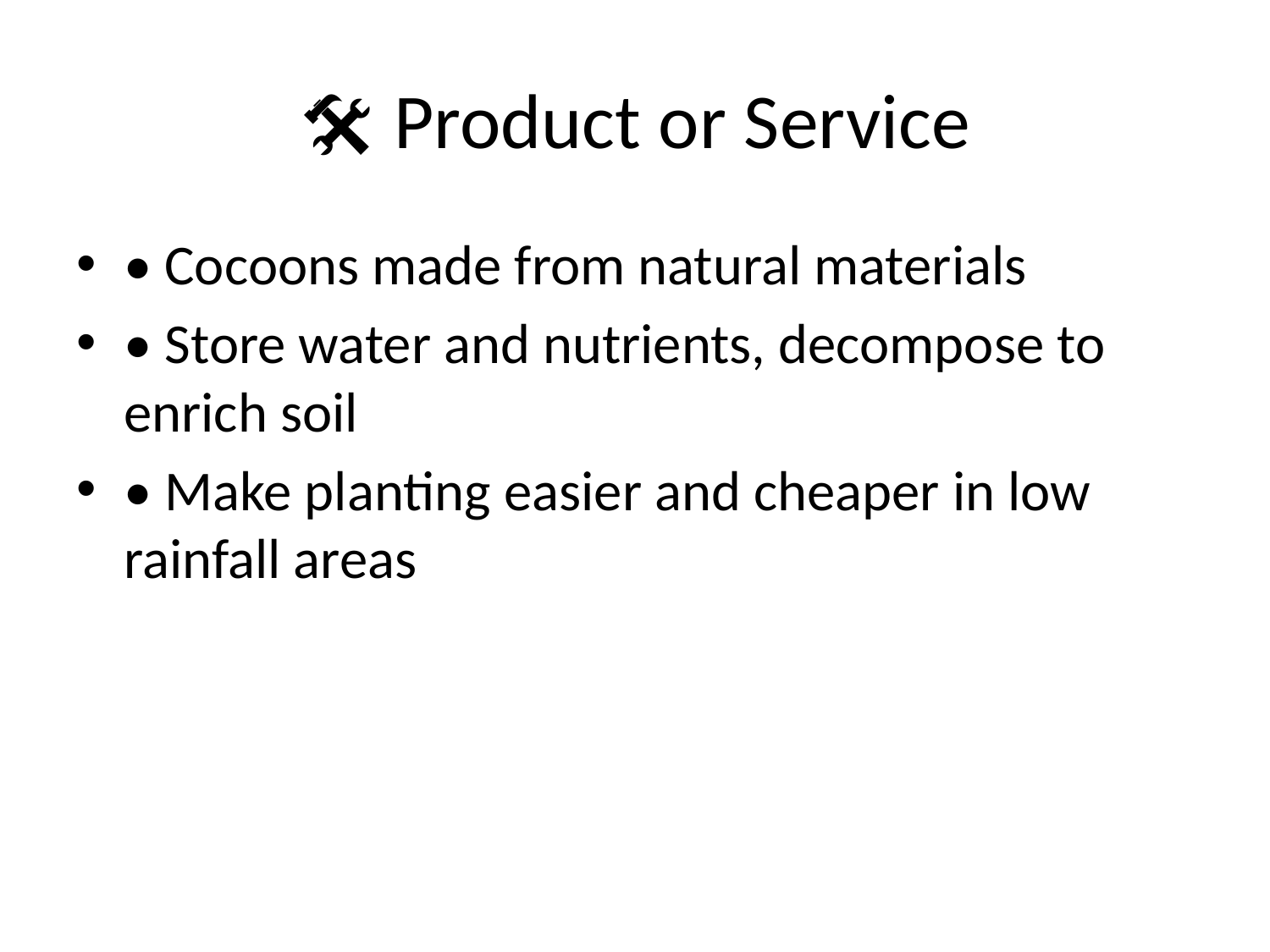

# 🛠️ Product or Service
• Cocoons made from natural materials
• Store water and nutrients, decompose to enrich soil
• Make planting easier and cheaper in low rainfall areas